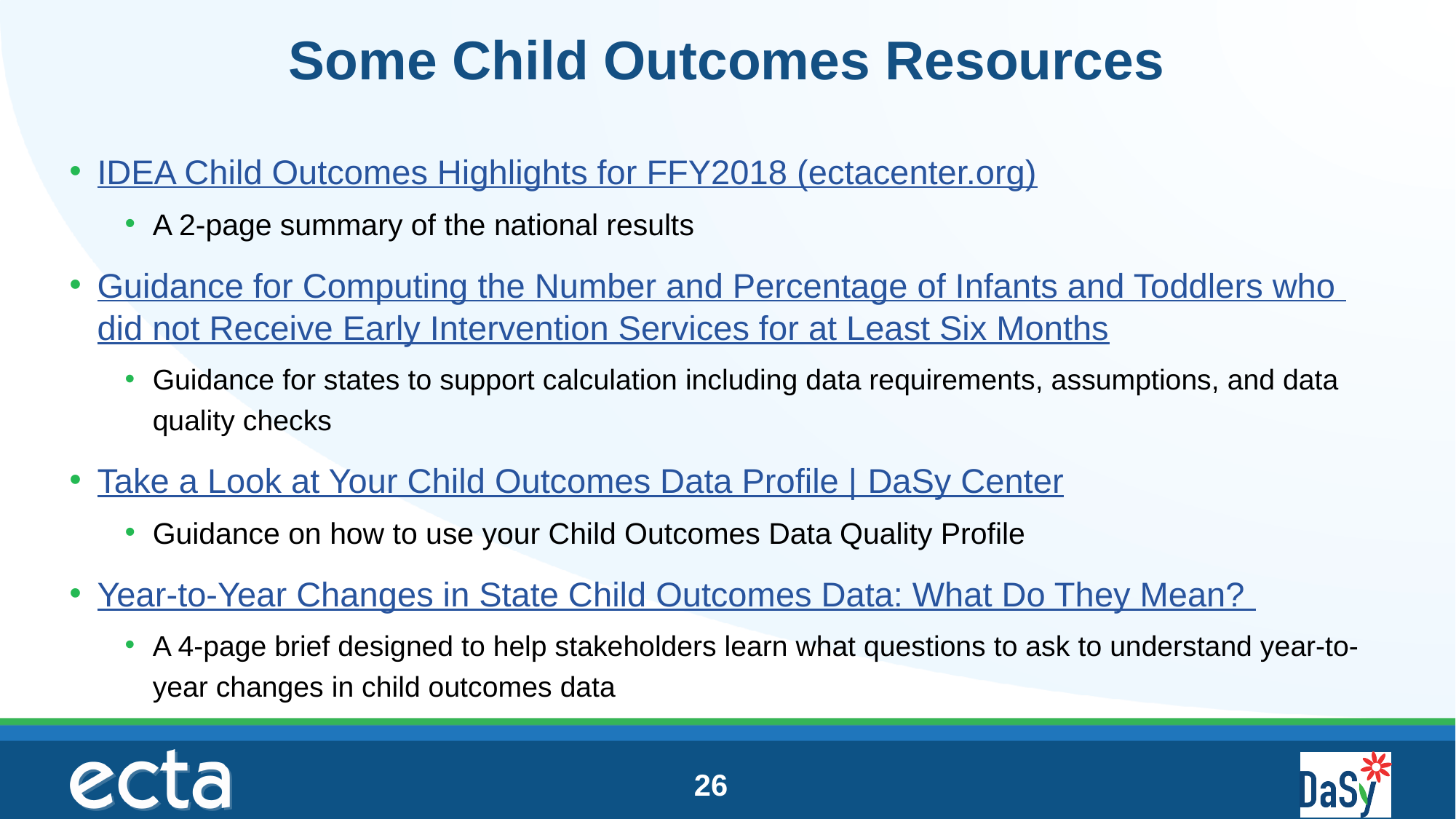

# Some Child Outcomes Resources
IDEA Child Outcomes Highlights for FFY2018 (ectacenter.org)
A 2-page summary of the national results
Guidance for Computing the Number and Percentage of Infants and Toddlers who did not Receive Early Intervention Services for at Least Six Months
Guidance for states to support calculation including data requirements, assumptions, and data quality checks
Take a Look at Your Child Outcomes Data Profile | DaSy Center
Guidance on how to use your Child Outcomes Data Quality Profile
Year-to-Year Changes in State Child Outcomes Data: What Do They Mean?
A 4-page brief designed to help stakeholders learn what questions to ask to understand year-to-year changes in child outcomes data

26